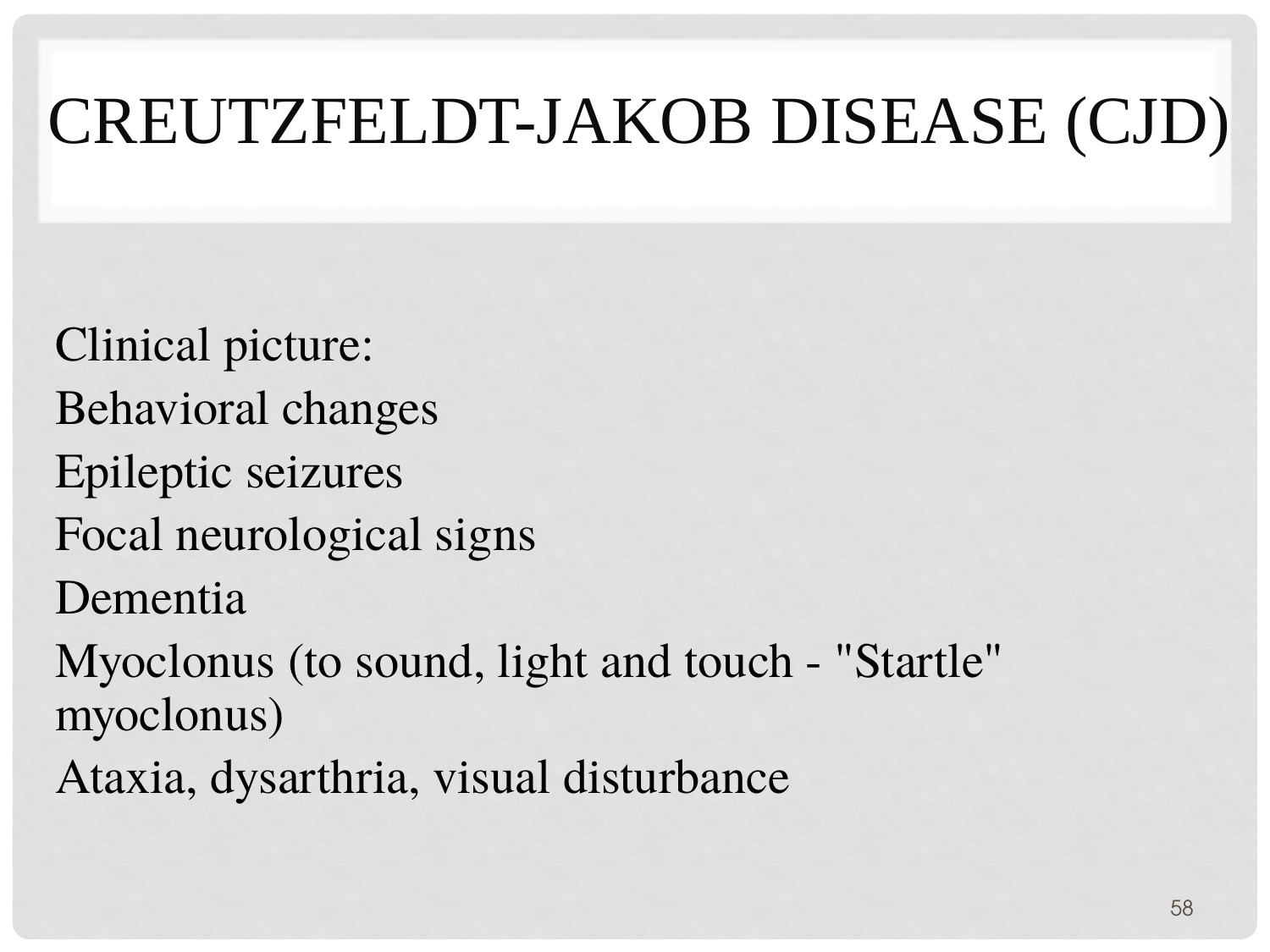

# Creutzfeldt-Jakob disease (CJD)

Clinical picture:
Behavioral changes
Epileptic seizures
Focal neurological signs
Dementia
Myoclonus (to sound, light and touch - "Startle" myoclonus)
Ataxia, dysarthria, visual disturbance
58